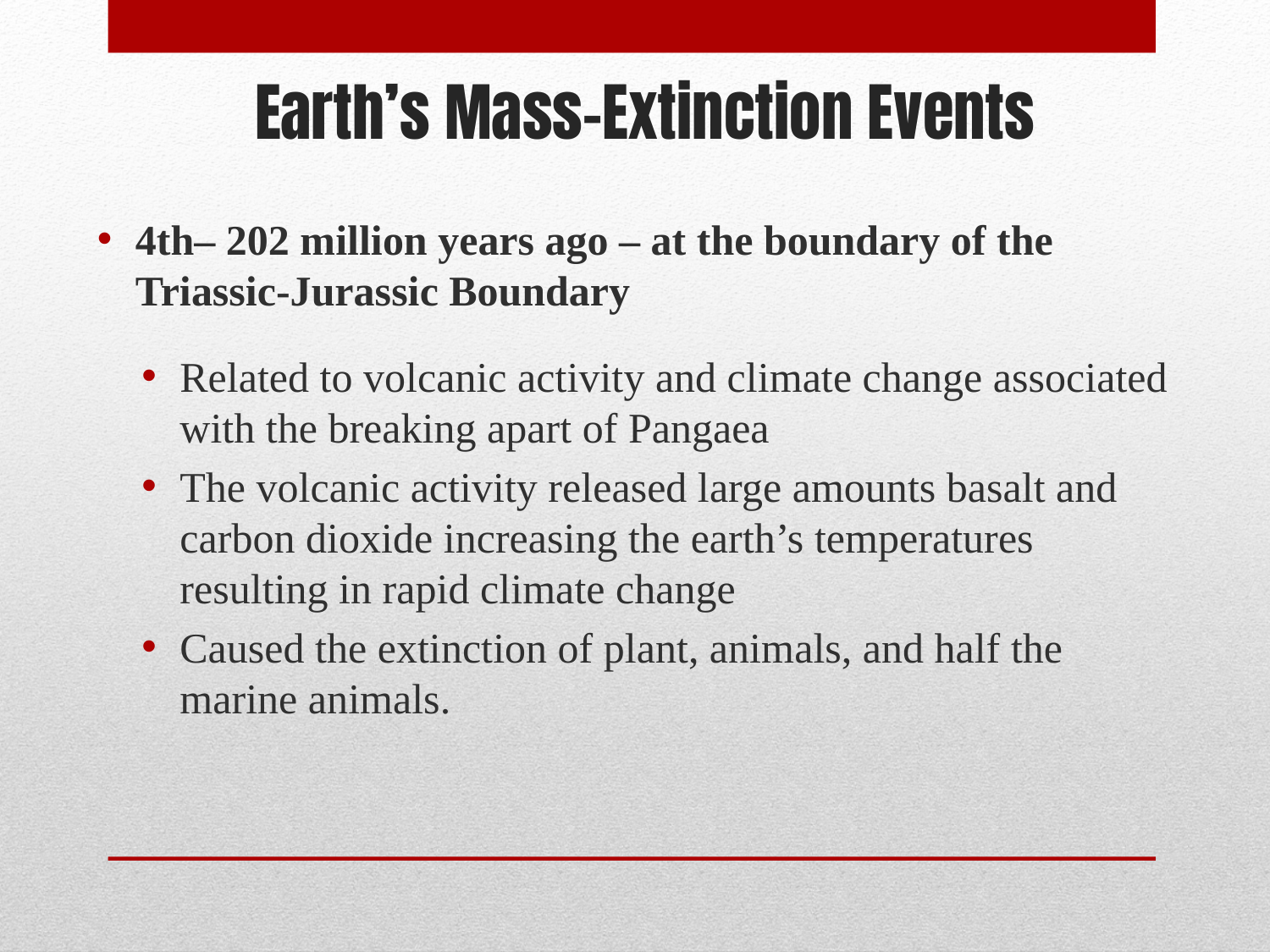

Earth’s Mass-Extinction Events
4th– 202 million years ago – at the boundary of the Triassic-Jurassic Boundary

Related to volcanic activity and climate change associated with the breaking apart of Pangaea
The volcanic activity released large amounts basalt and carbon dioxide increasing the earth’s temperatures resulting in rapid climate change
Caused the extinction of plant, animals, and half the marine animals.